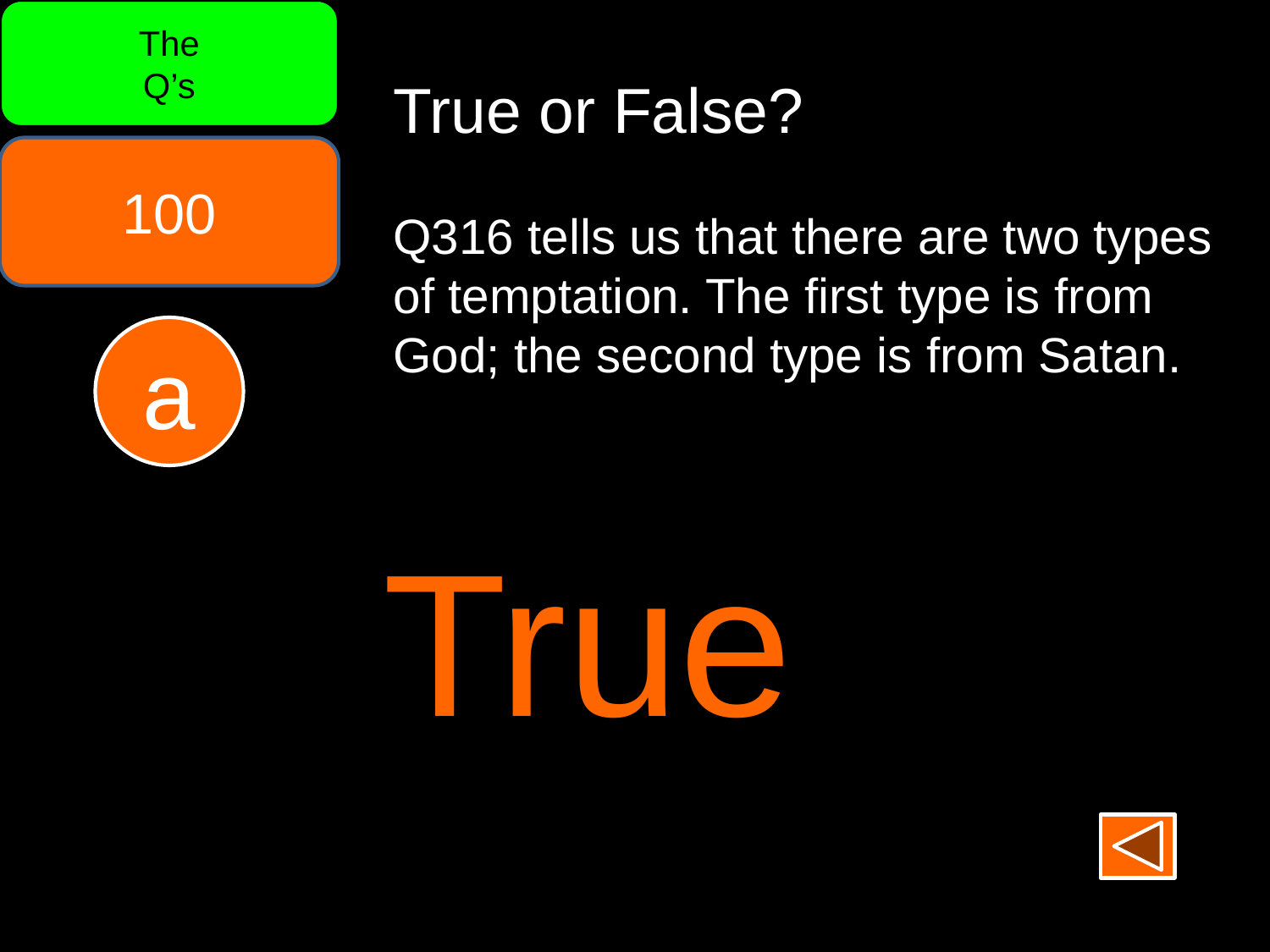

The
Q’s
True or False?

Q316 tells us that there are two types of temptation. The first type is from God; the second type is from Satan.
100
a
True